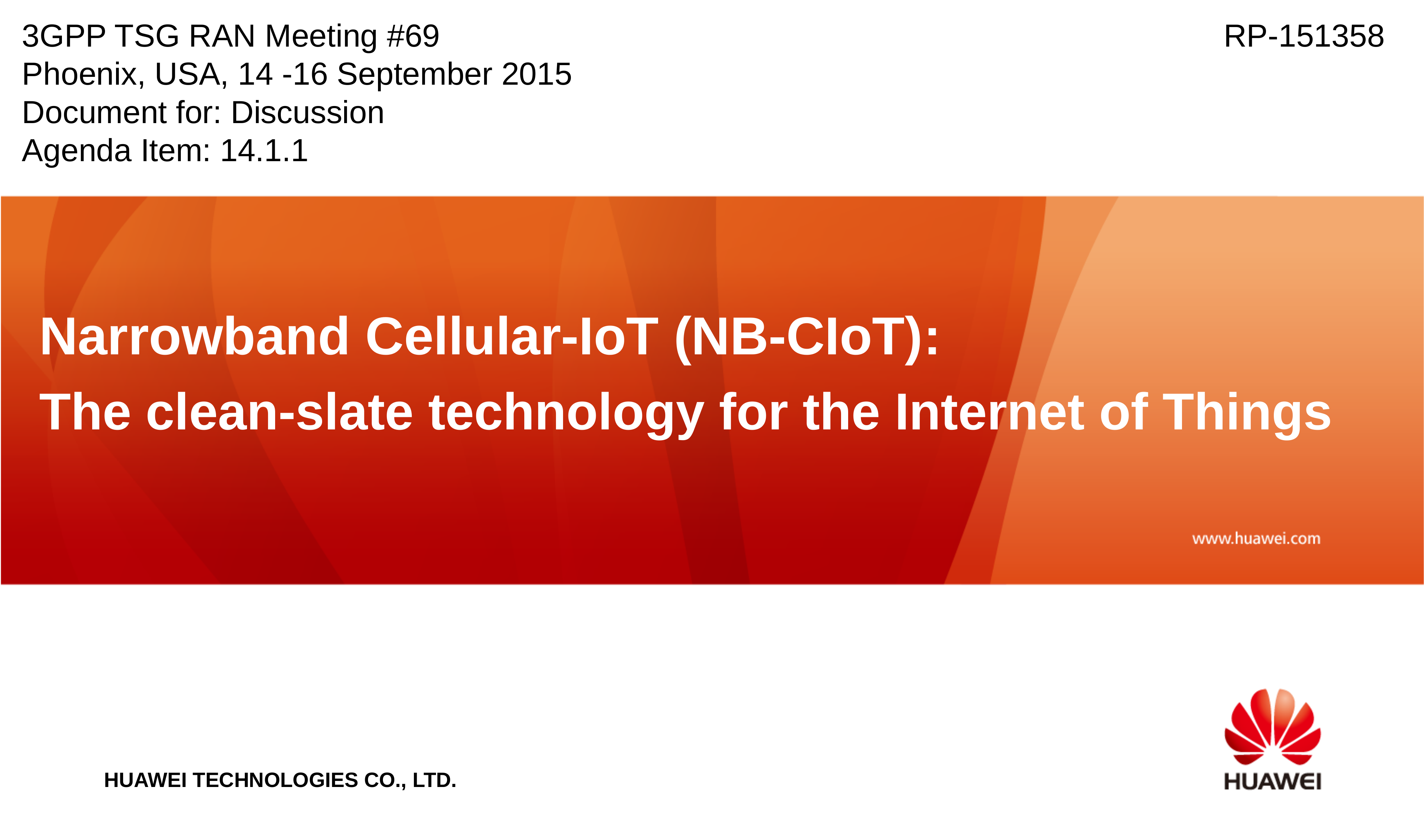

3GPP TSG RAN Meeting #69
Phoenix, USA, 14 -16 September 2015
Document for: Discussion
Agenda Item: 14.1.1
RP-151358
# Narrowband Cellular-IoT (NB-CIoT): The clean-slate technology for the Internet of Things